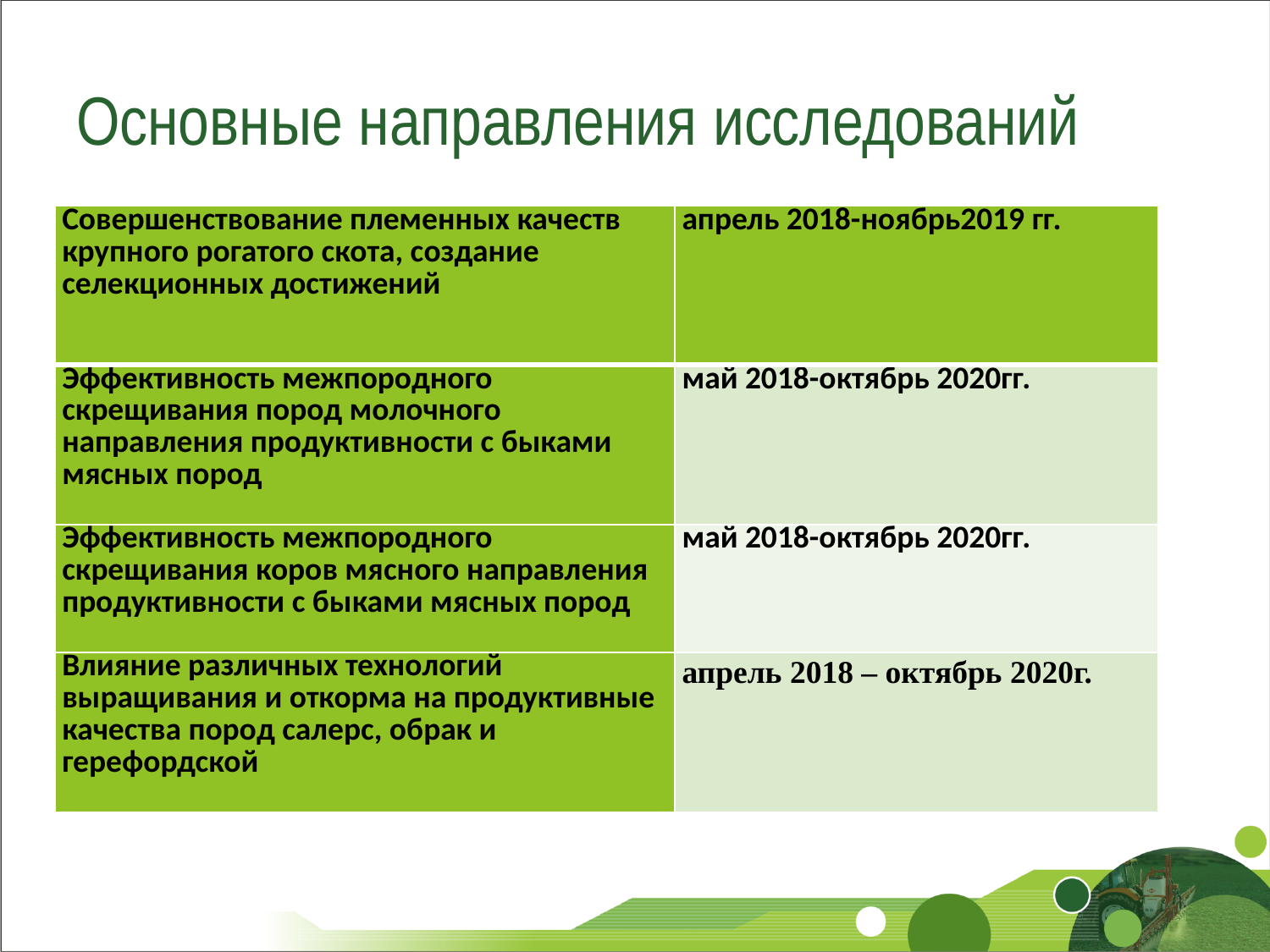

# Основные направления исследований
| Совершенствование племенных качеств крупного рогатого скота, создание селекционных достижений | апрель 2018-ноябрь2019 гг. |
| --- | --- |
| Эффективность межпородного скрещивания пород молочного направления продуктивности с быками мясных пород | май 2018-октябрь 2020гг. |
| Эффективность межпородного скрещивания коров мясного направления продуктивности с быками мясных пород | май 2018-октябрь 2020гг. |
| Влияние различных технологий выращивания и откорма на продуктивные качества пород салерс, обрак и герефордской | апрель 2018 – октябрь 2020г. |